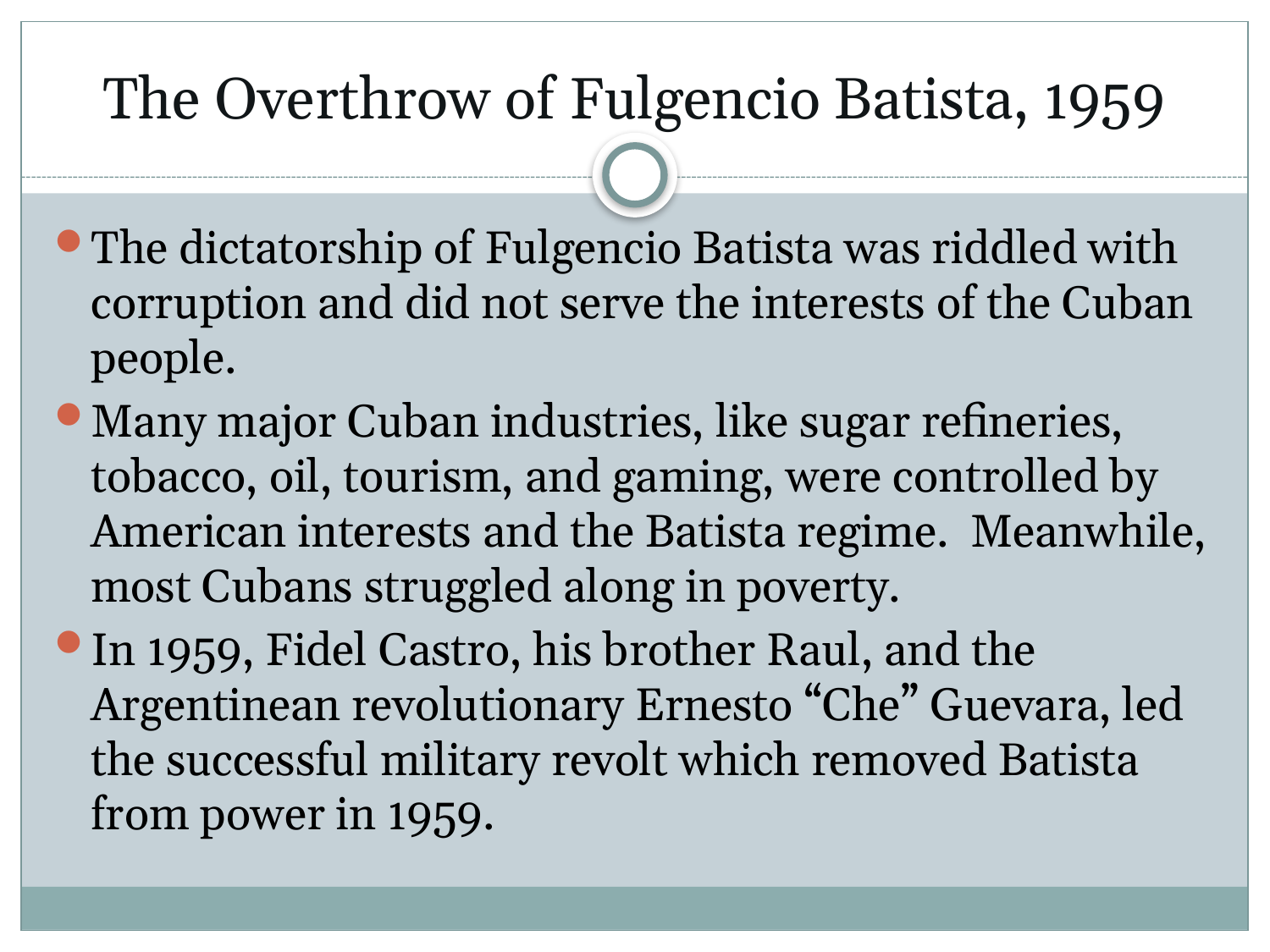

# The Overthrow of Fulgencio Batista, 1959
The dictatorship of Fulgencio Batista was riddled with corruption and did not serve the interests of the Cuban people.
Many major Cuban industries, like sugar refineries, tobacco, oil, tourism, and gaming, were controlled by American interests and the Batista regime.  Meanwhile, most Cubans struggled along in poverty.
In 1959, Fidel Castro, his brother Raul, and the Argentinean revolutionary Ernesto “Che” Guevara, led the successful military revolt which removed Batista from power in 1959.